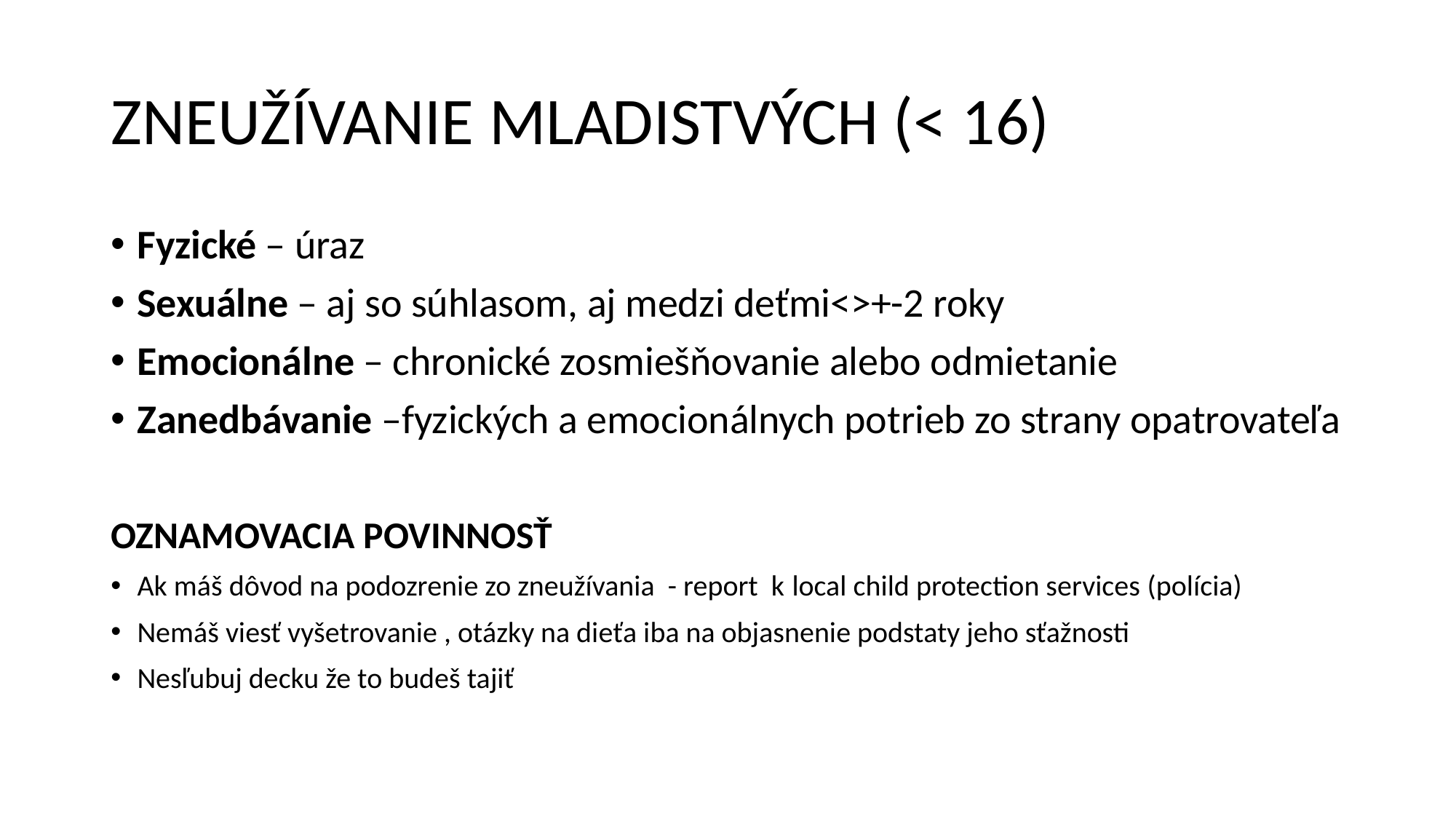

# ZNEUŽÍVANIE MLADISTVÝCH (< 16)
Fyzické – úraz
Sexuálne – aj so súhlasom, aj medzi deťmi<>+-2 roky
Emocionálne – chronické zosmiešňovanie alebo odmietanie
Zanedbávanie –fyzických a emocionálnych potrieb zo strany opatrovateľa

OZNAMOVACIA POVINNOSŤ
Ak máš dôvod na podozrenie zo zneužívania  - report  k local child protection services (polícia)
Nemáš viesť vyšetrovanie , otázky na dieťa iba na objasnenie podstaty jeho sťažnosti
Nesľubuj decku že to budeš tajiť